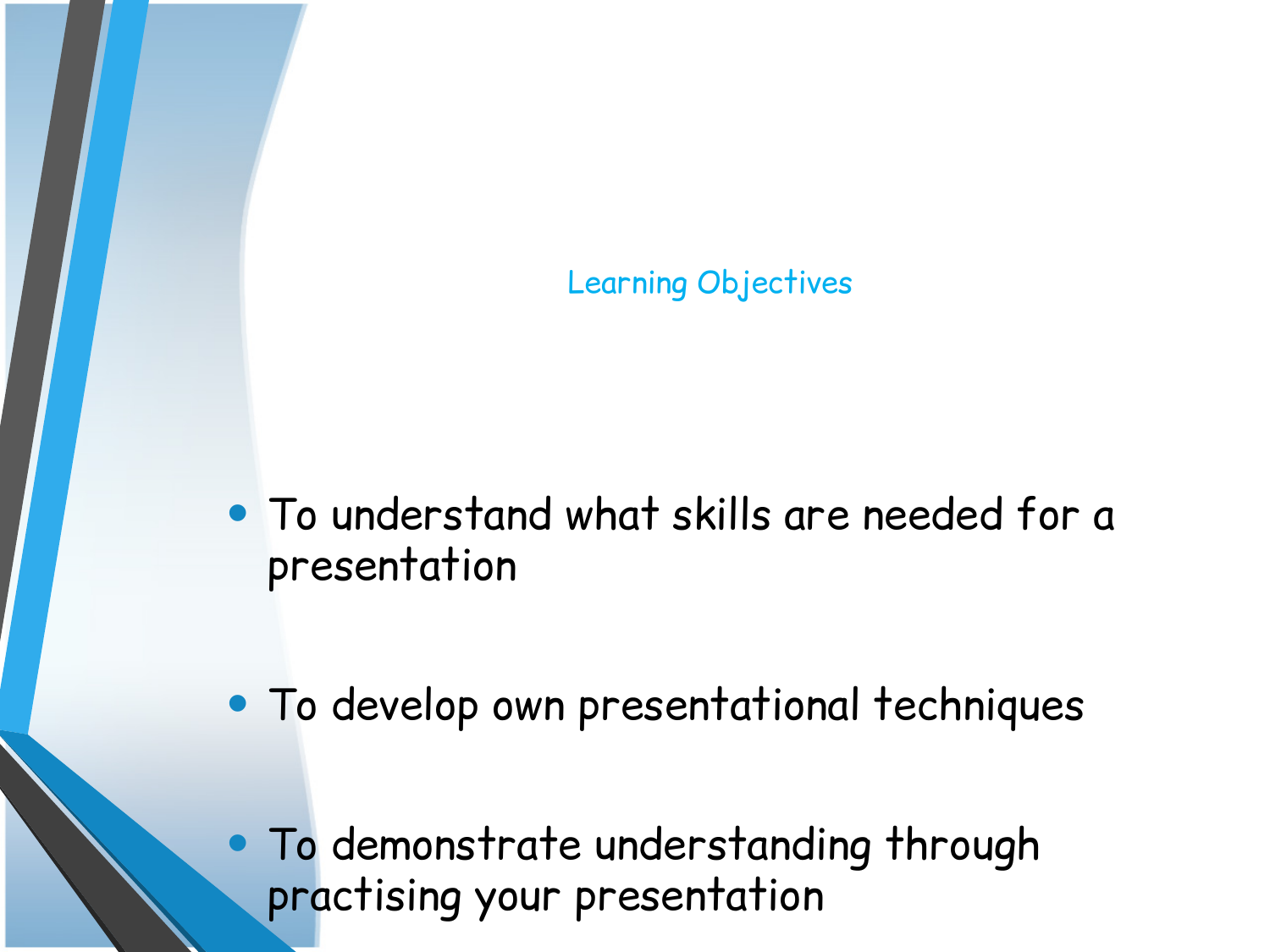

# Learning Objectives
To understand what skills are needed for a presentation

To develop own presentational techniques

To demonstrate understanding through practising your presentation